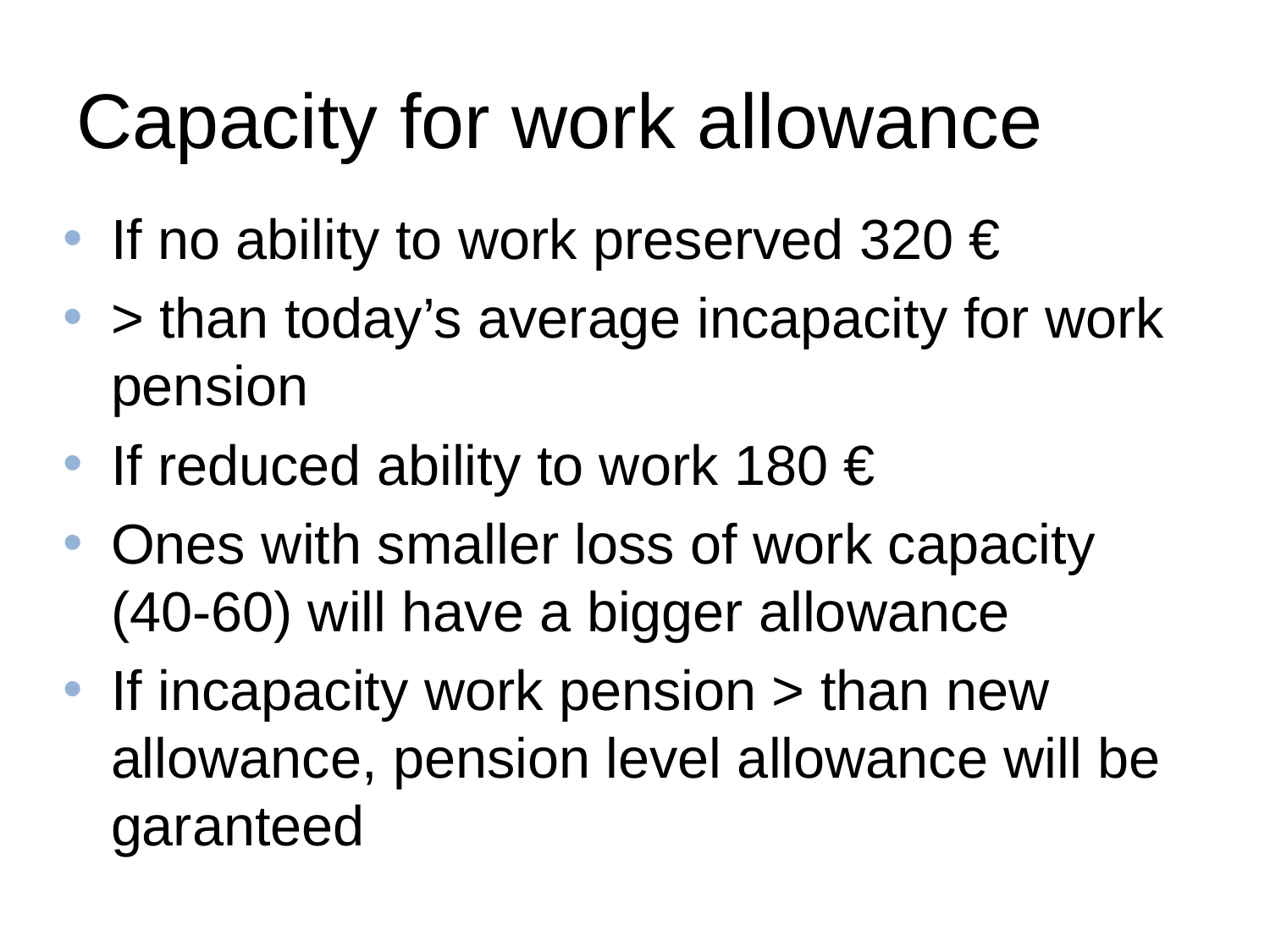

# Capacity for work allowance
If no ability to work preserved 320 €
> than today’s average incapacity for work pension
If reduced ability to work 180 €
Ones with smaller loss of work capacity (40-60) will have a bigger allowance
If incapacity work pension > than new allowance, pension level allowance will be garanteed